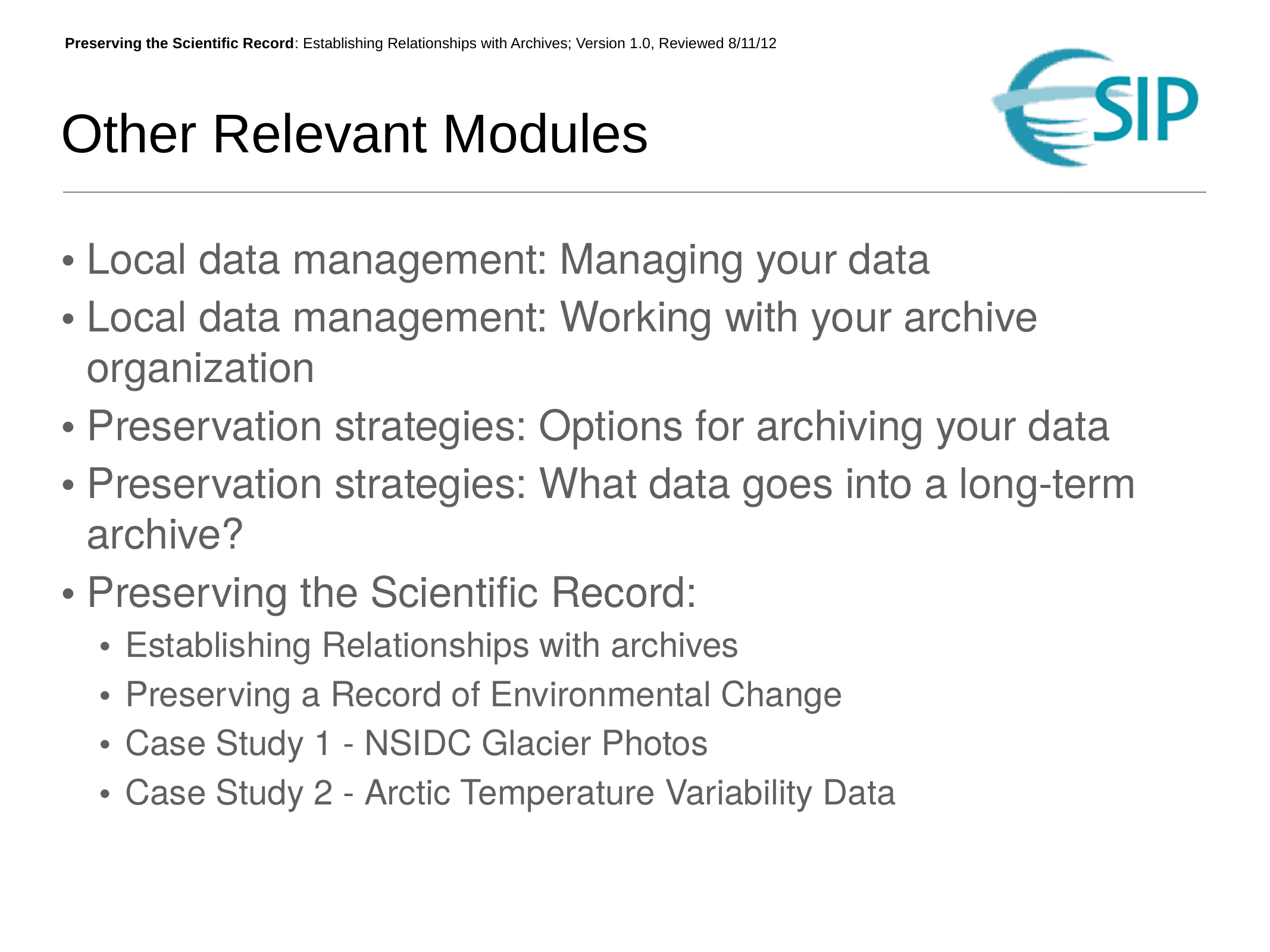

# Other Relevant Modules
Local data management: Managing your data
Local data management: Working with your archive organization
Preservation strategies: Options for archiving your data
Preservation strategies: What data goes into a long-term archive?
Preserving the Scientific Record:
Establishing Relationships with archives
Preserving a Record of Environmental Change
Case Study 1 - NSIDC Glacier Photos
Case Study 2 - Arctic Temperature Variability Data